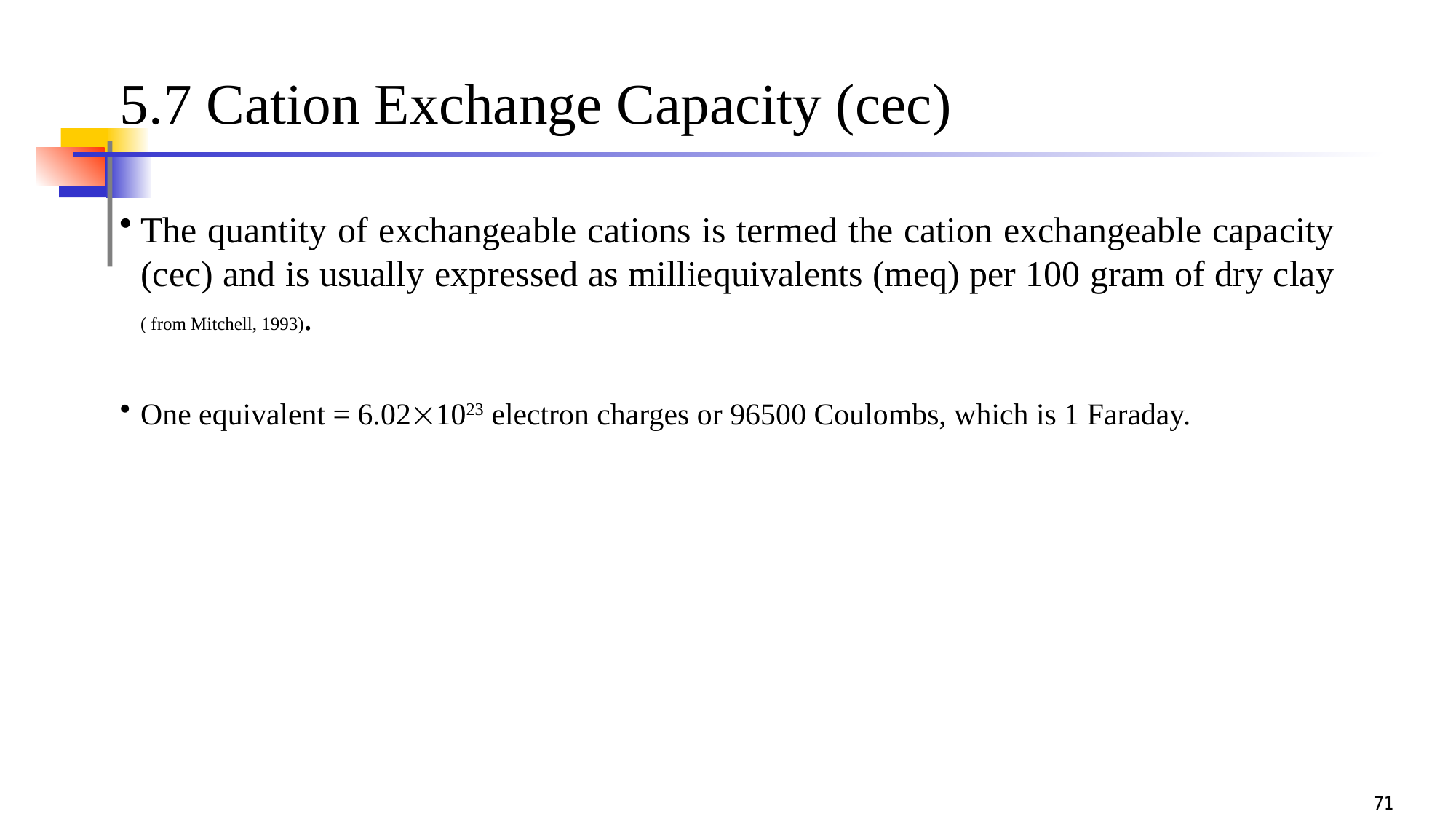

71
# 5.7 Cation Exchange Capacity (cec)
The quantity of exchangeable cations is termed the cation exchangeable capacity (cec) and is usually expressed as milliequivalents (meq) per 100 gram of dry clay ( from Mitchell, 1993).

One equivalent = 6.02×1023 electron charges or 96500 Coulombs, which is 1 Faraday.